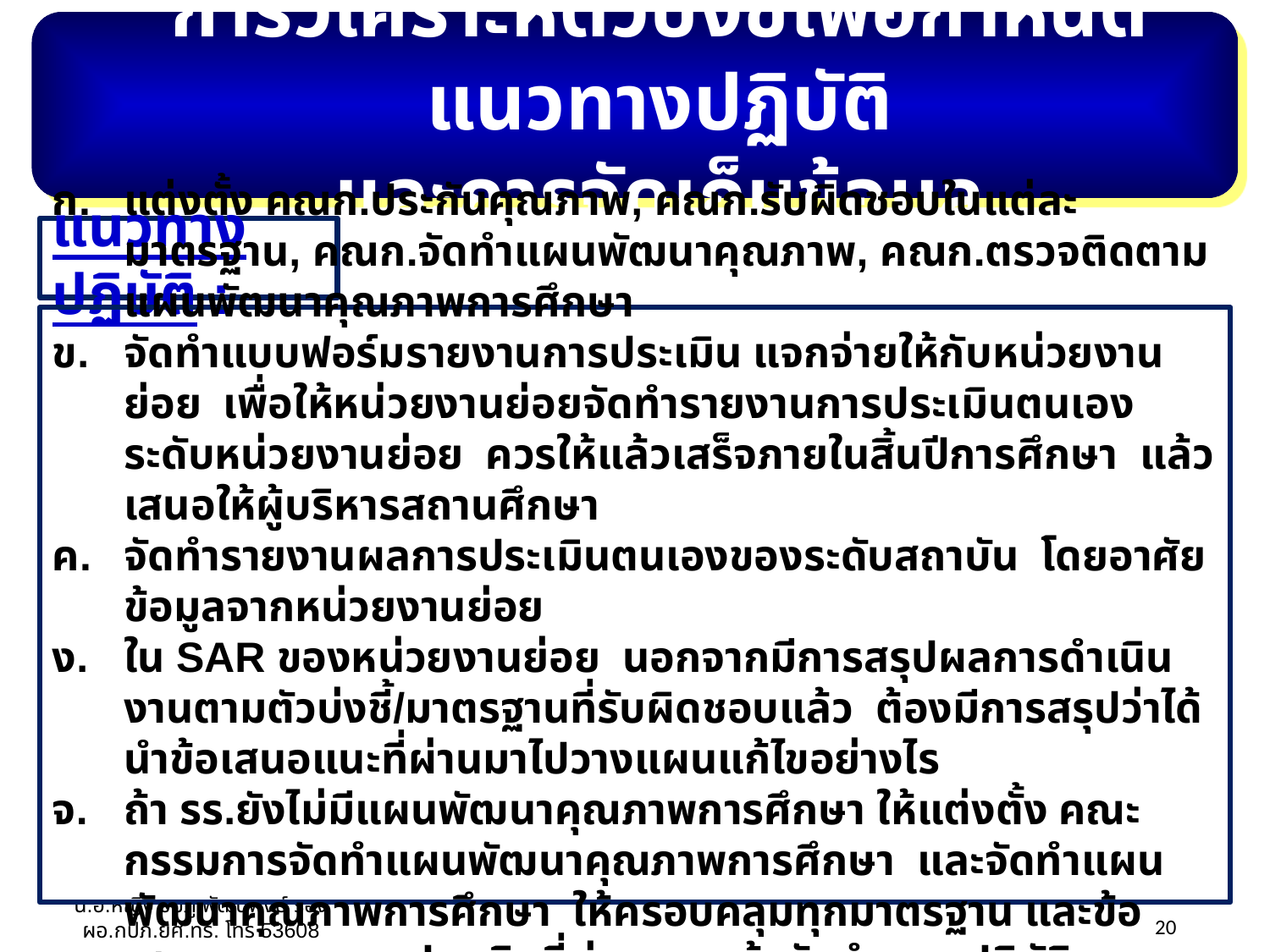

การวิเคราะห์ตัวบ่งชี้เพื่อกำหนดแนวทางปฏิบัติ
และการจัดเก็บข้อมูล
แนวทางปฏิบัติ :
แต่งตั้ง คณก.ประกันคุณภาพ, คณก.รับผิดชอบในแต่ละมาตรฐาน, คณก.จัดทำแผนพัฒนาคุณภาพ, คณก.ตรวจติดตามแผนพัฒนาคุณภาพการศึกษา
จัดทำแบบฟอร์มรายงานการประเมิน แจกจ่ายให้กับหน่วยงานย่อย  เพื่อให้หน่วยงานย่อยจัดทำรายงานการประเมินตนเองระดับหน่วยงานย่อย  ควรให้แล้วเสร็จภายในสิ้นปีการศึกษา  แล้วเสนอให้ผู้บริหารสถานศึกษา
จัดทำรายงานผลการประเมินตนเองของระดับสถาบัน  โดยอาศัยข้อมูลจากหน่วยงานย่อย
ใน SAR ของหน่วยงานย่อย  นอกจากมีการสรุปผลการดำเนินงานตามตัวบ่งชี้/มาตรฐานที่รับผิดชอบแล้ว  ต้องมีการสรุปว่าได้นำข้อเสนอแนะที่ผ่านมาไปวางแผนแก้ไขอย่างไร
ถ้า รร.ยังไม่มีแผนพัฒนาคุณภาพการศึกษา ให้แต่งตั้ง คณะกรรมการจัดทำแผนพัฒนาคุณภาพการศึกษา  และจัดทำแผนพัฒนาคุณภาพการศึกษา  ให้ครอบคลุมทุกมาตรฐาน และข้อเสนอแนะจากผลประเมินที่ผ่านมา  แล้วจัดทำแผนปฏิบัติงานรายปี  แล้วเสนอความเห็นชอบจาก คณก.สถานศึกษา
26/03/55
น.อ.หญิง ชมภู พัฒนพงษ์ รอง ผอ.กปภ.ยศ.ทร. โทร 53608
20